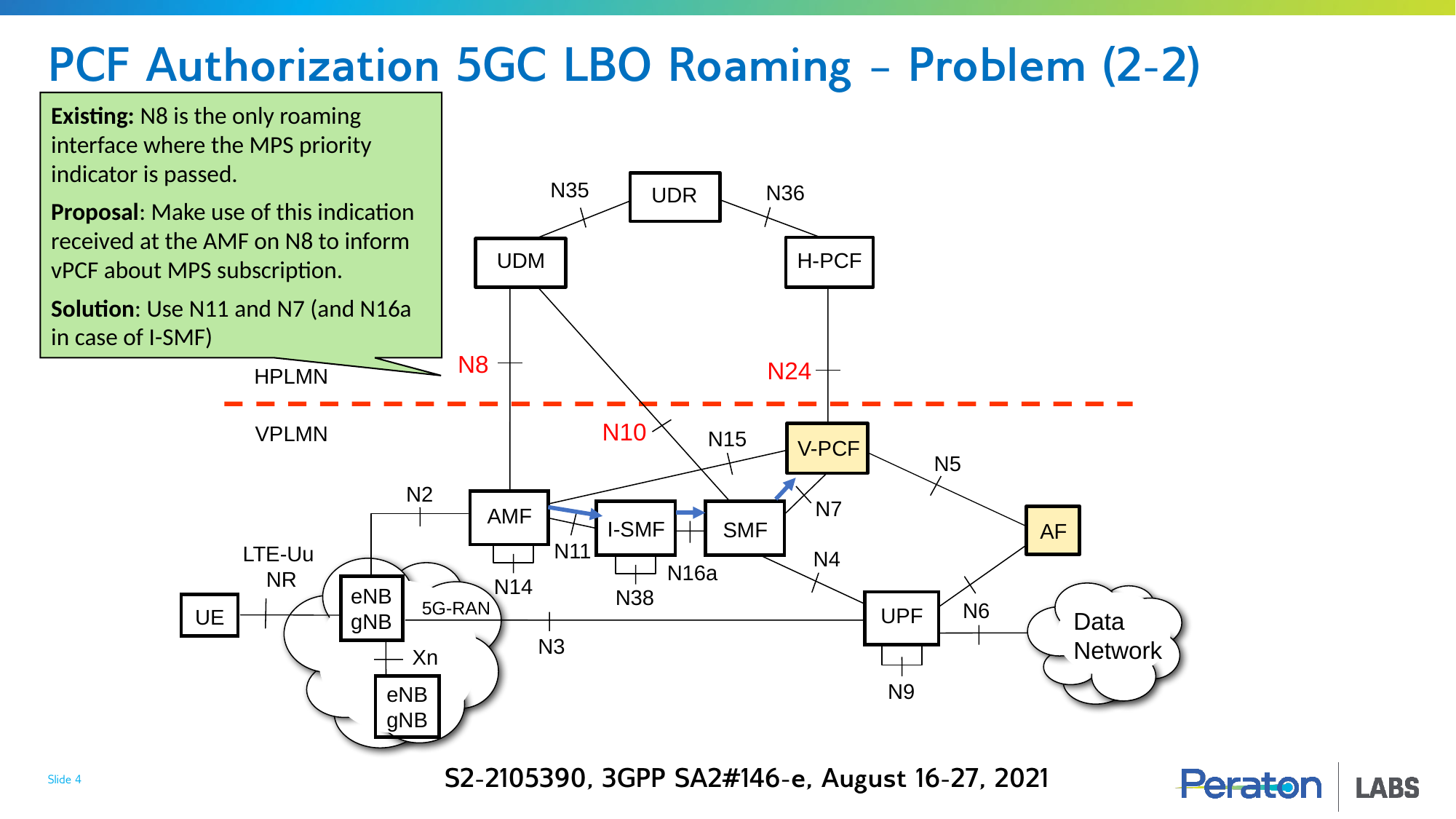

# PCF Authorization 5GC LBO Roaming – Problem (2-2)
Existing: N8 is the only roaming interface where the MPS priority indicator is passed.
Proposal: Make use of this indication received at the AMF on N8 to inform vPCF about MPS subscription.
Solution: Use N11 and N7 (and N16a in case of I-SMF)

N35
N36
UDR

UDM
H-PCF

N8
N24
HPLMN

N10
VPLMN

N15
V-PCF
N5

N2

N7

AMF

I-SMF
SMF
AF

N11
LTE-Uu
NR

N4

N16a

N14

eNB
gNB

Data
Network

N38
5G-RAN

N6

UPF

UE

N3
Xn

eNB
gNB

N9